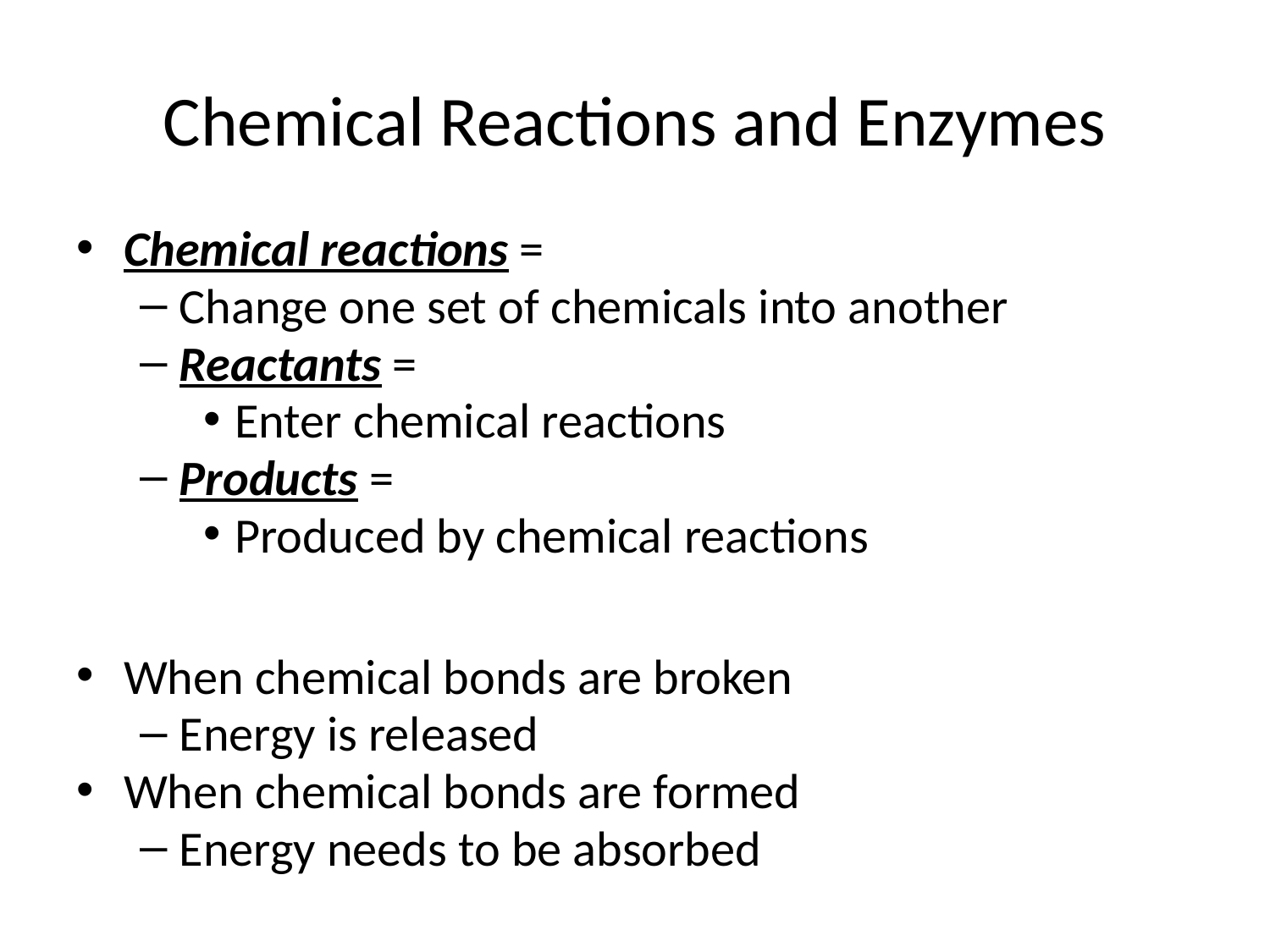

# Chemical Reactions and Enzymes
Chemical reactions =
Change one set of chemicals into another
Reactants =
Enter chemical reactions
Products =
Produced by chemical reactions

When chemical bonds are broken
Energy is released
When chemical bonds are formed
Energy needs to be absorbed